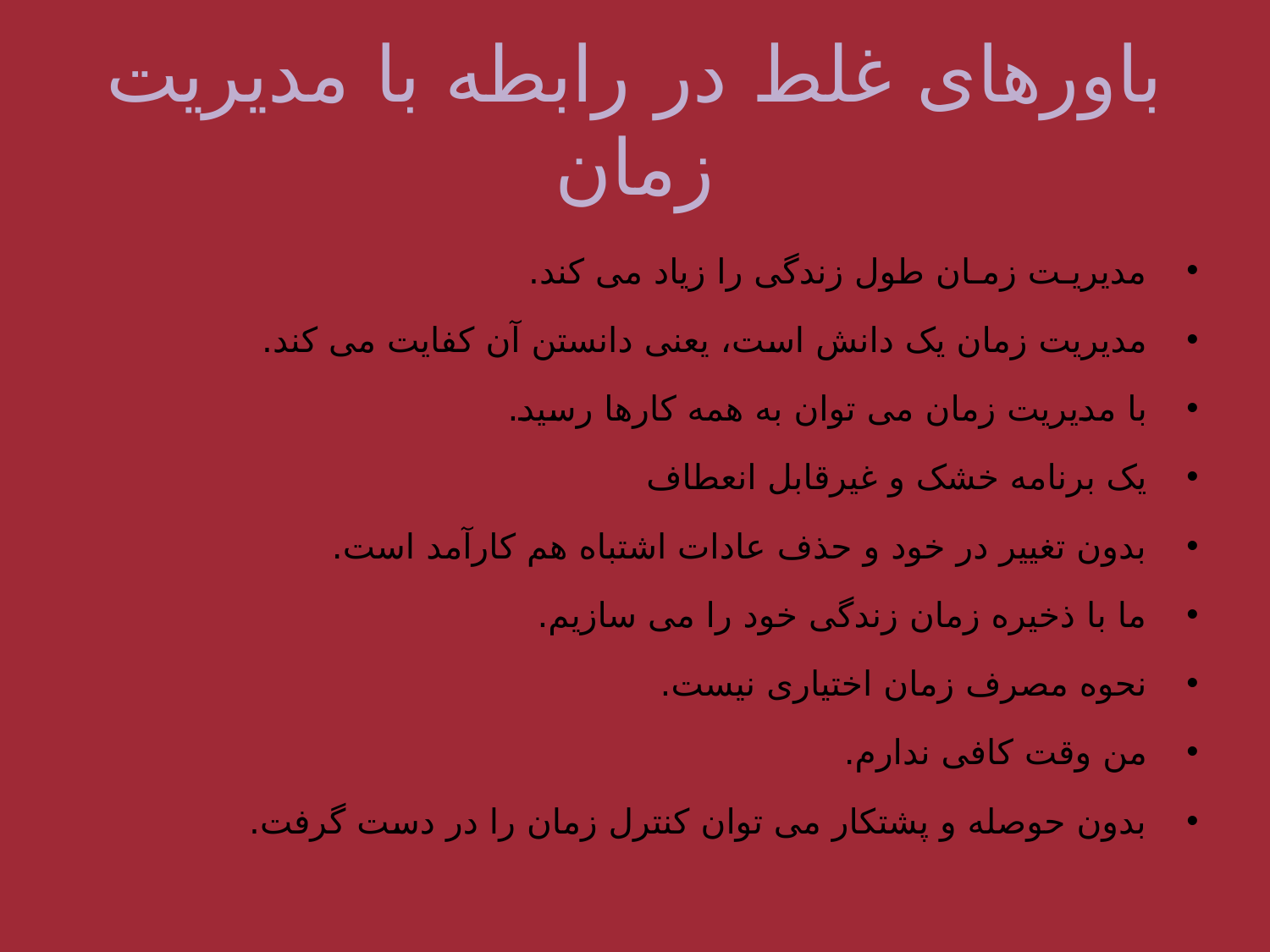

# باورهای غلط در رابطه با مدیریت زمان
مدیریـت زمـان طول زندگی را زیاد می کند.
مدیریت زمان یک دانش است، یعنی دانستن آن کفایت می کند.
با مدیریت زمان می توان به همه کارها رسید.
یک برنامه خشک و غیرقابل انعطاف
بدون تغییر در خود و حذف عادات اشتباه هم کارآمد است.
ما با ذخیره زمان زندگی خود را می سازیم.
نحوه مصرف زمان اختیاری نیست.
من وقت کافی ندارم.
بدون حوصله و پشتکار می توان کنترل زمان را در دست گرفت.